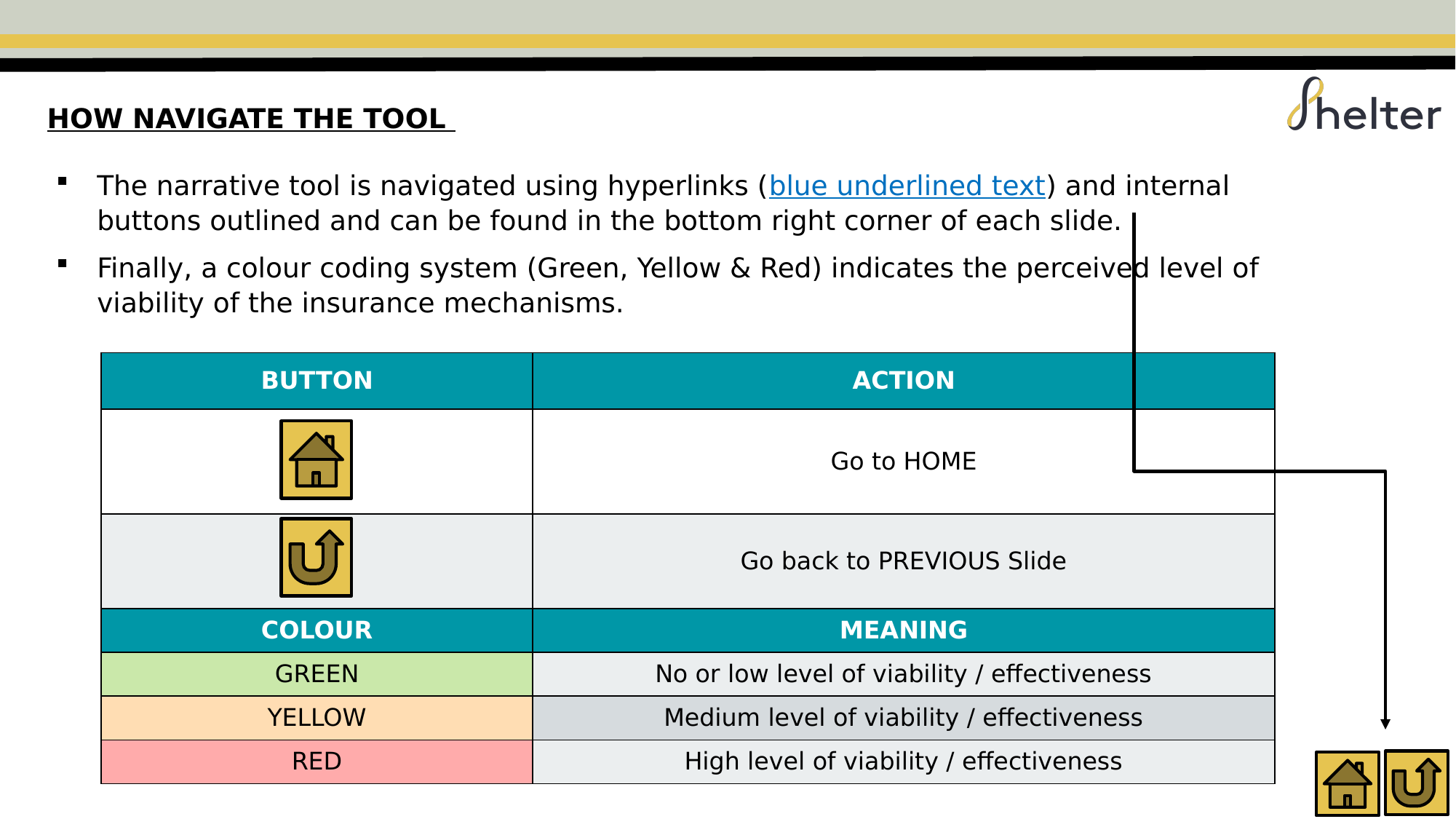

HOW NAVIGATE THE TOOL
The narrative tool is navigated using hyperlinks (blue underlined text) and internal buttons outlined and can be found in the bottom right corner of each slide.
Finally, a colour coding system (Green, Yellow & Red) indicates the perceived level of viability of the insurance mechanisms.

| BUTTON | ACTION |
| --- | --- |
|  | Go to HOME |
|  | Go back to PREVIOUS Slide |
| COLOUR | MEANING |
| GREEN | No or low level of viability / effectiveness |
| YELLOW | Medium level of viability / effectiveness |
| RED | High level of viability / effectiveness |